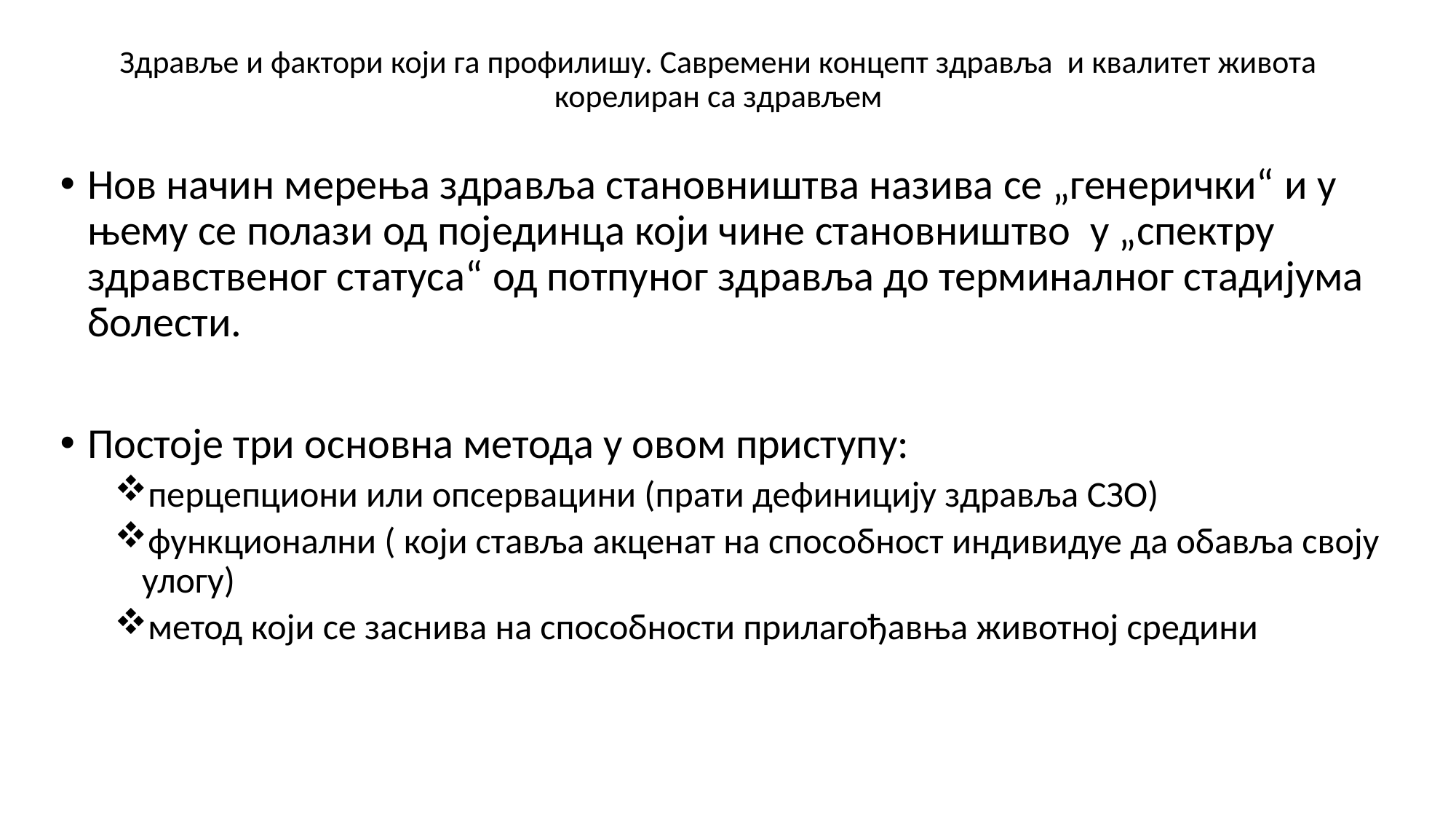

# Здравље и фактори који га профилишу. Савремени концепт здравља  и квалитет живота корелиран са здрављем
Нов начин мерења здравља становништва назива се „генерички“ и у њему се полази од појединца који чине становништво  у „спектру здравственог статуса“ од потпуног здравља до терминалног стадијума болести.

Постоје три основна метода у овом приступу:
перцепциони или опсервацини (прати дефиницију здравља СЗО)
функционални ( који ставља акценат на способност индивидуе да обавља своју улогу)
метод који се заснива на способности прилагођавња животној средини